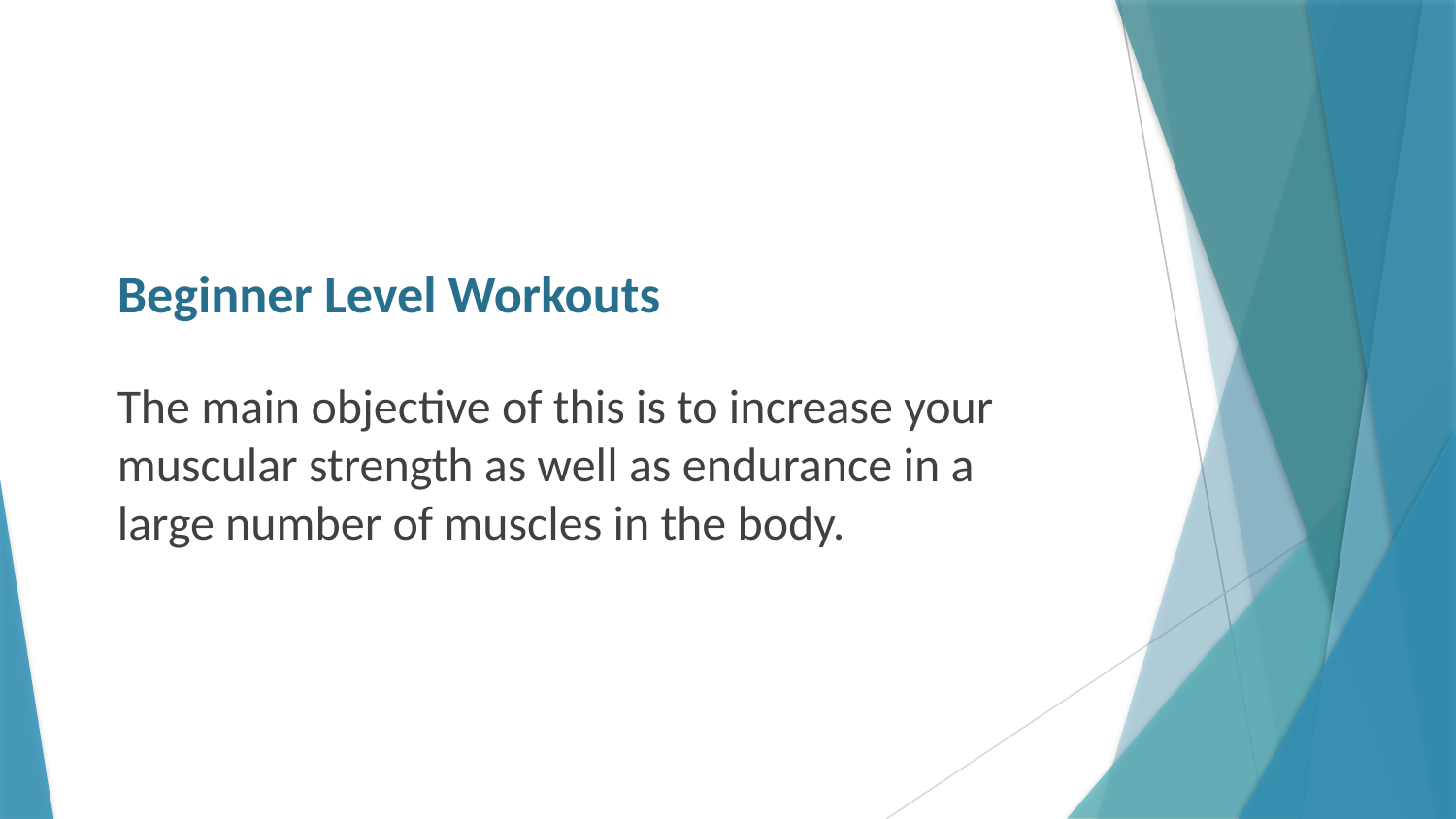

# Beginner Level Workouts
The main objective of this is to increase your muscular strength as well as endurance in a large number of muscles in the body.